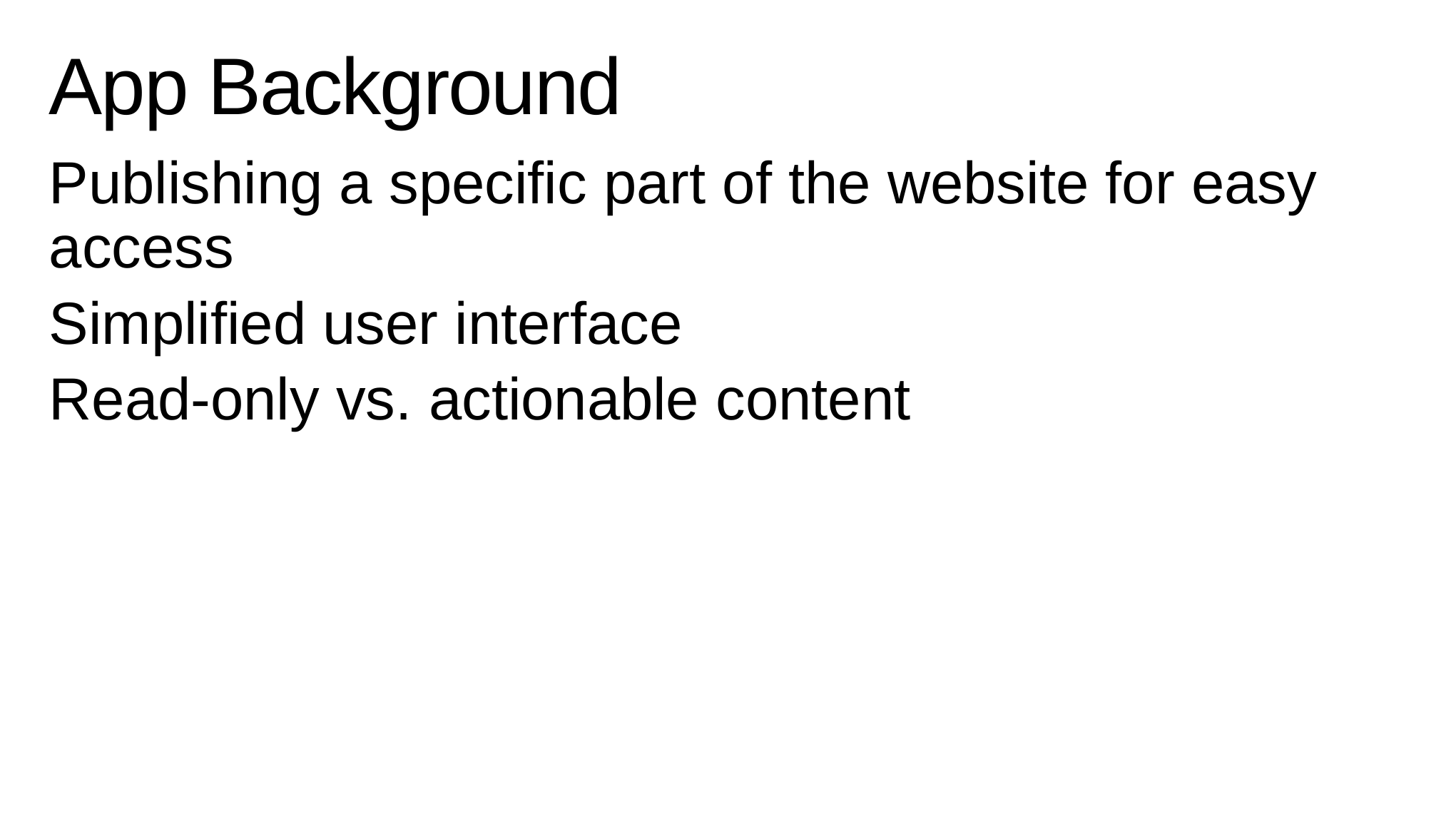

# App Background
Publishing a specific part of the website for easy access
Simplified user interface
Read-only vs. actionable content